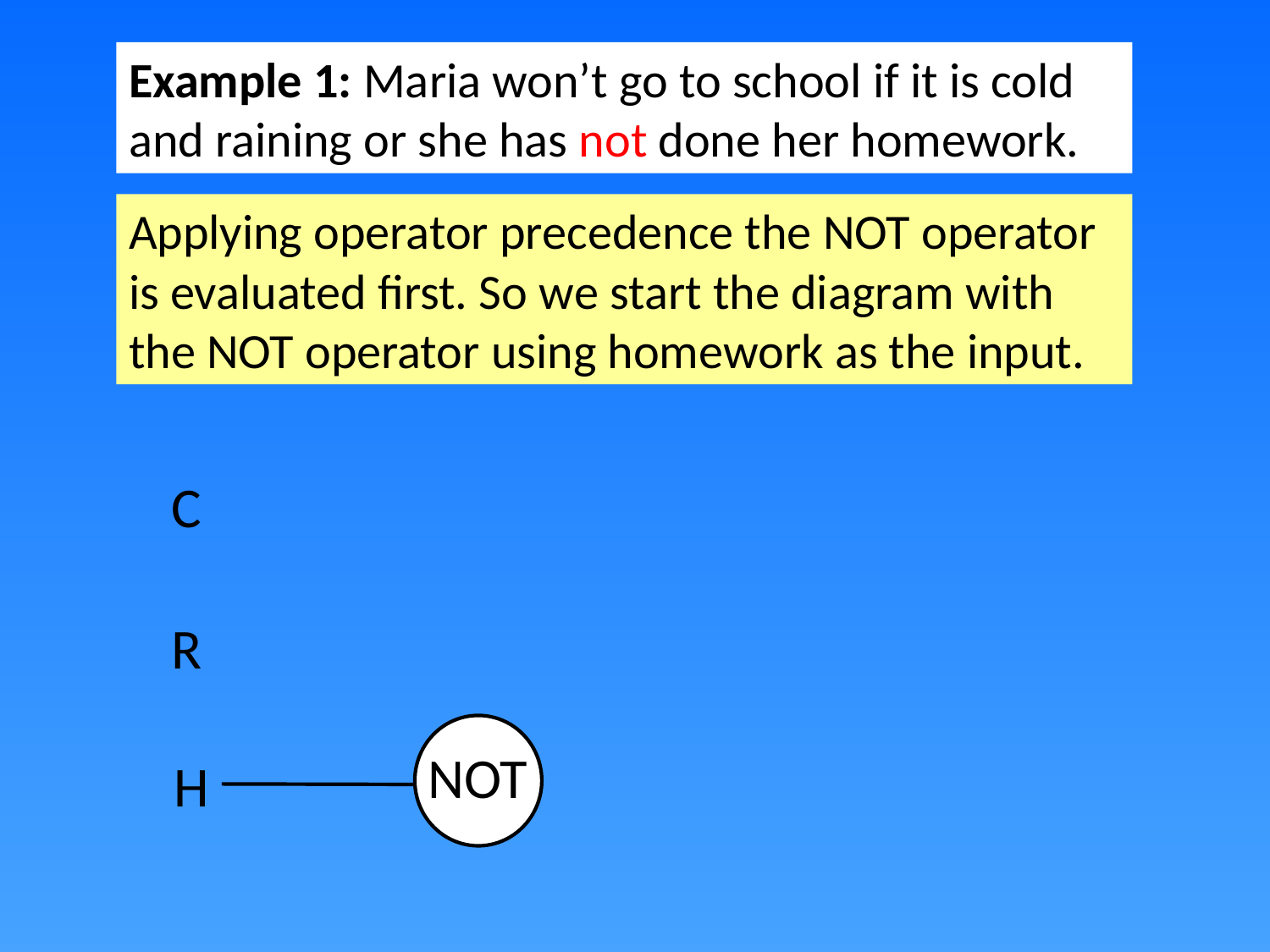

Example 1: Maria won’t go to school if it is cold and raining or she has not done her homework.
Applying operator precedence the NOT operator is evaluated first. So we start the diagram with the NOT operator using homework as the input.
C
R

NOT
H